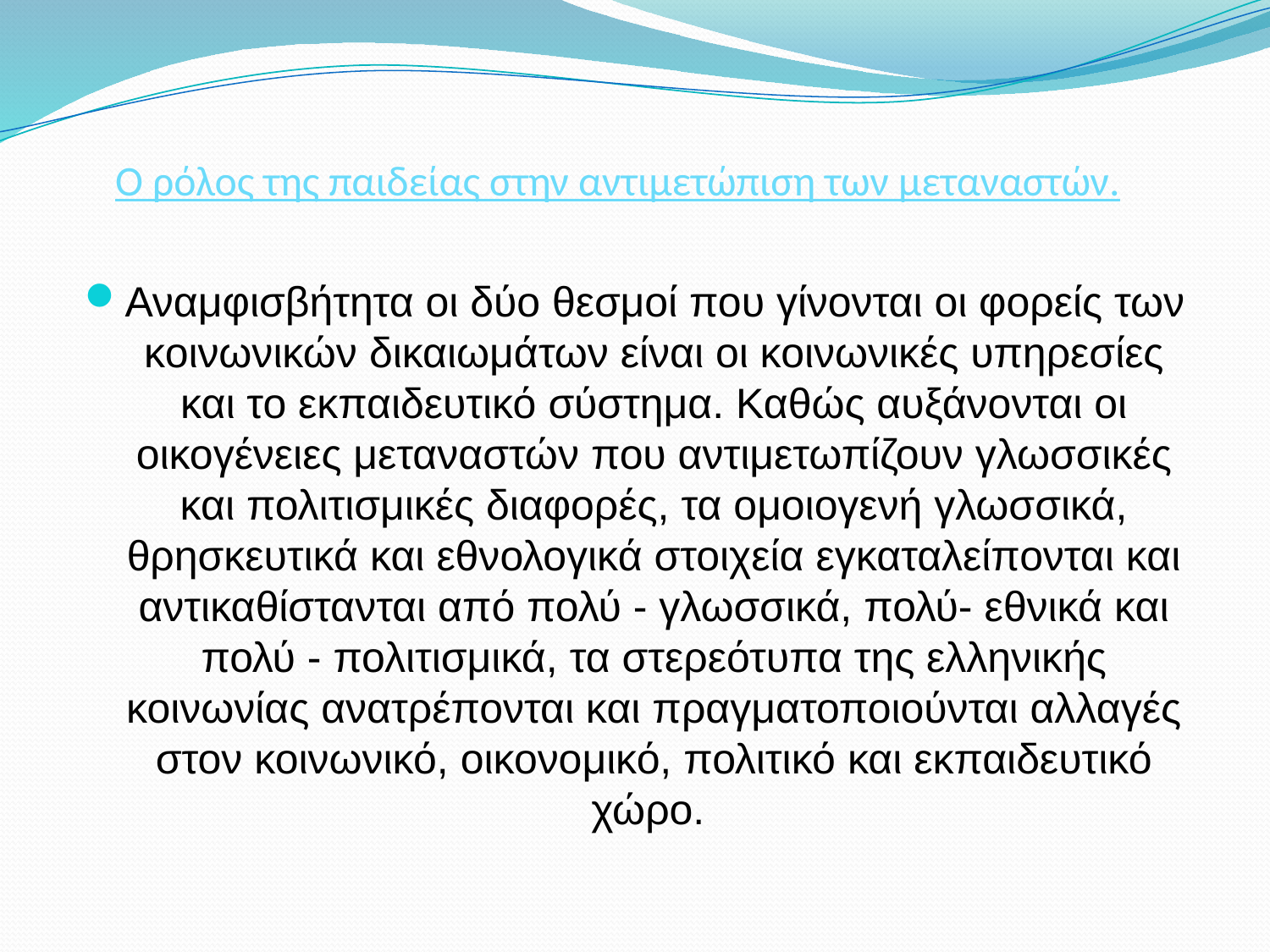

# Ο ρόλος της παιδείας στην αντιμετώπιση των μεταναστών.
Αναμφισβήτητα οι δύο θεσμοί που γίνονται οι φορείς των κοινωνικών δικαιωμάτων είναι οι κοινωνικές υπηρεσίες και το εκπαιδευτικό σύστημα. Καθώς αυξάνονται οι οικογένειες μεταναστών που αντιμετωπίζουν γλωσσικές και πολιτισμικές διαφορές, τα ομοιογενή γλωσσικά, θρησκευτικά και εθνολογικά στοιχεία εγκαταλείπονται και αντικαθίστανται από πολύ - γλωσσικά, πολύ- εθνικά και πολύ - πολιτισμικά, τα στερεότυπα της ελληνικής κοινωνίας ανατρέπονται και πραγματοποιούνται αλλαγές στον κοινωνικό, οικονομικό, πολιτικό και εκπαιδευτικό χώρο.